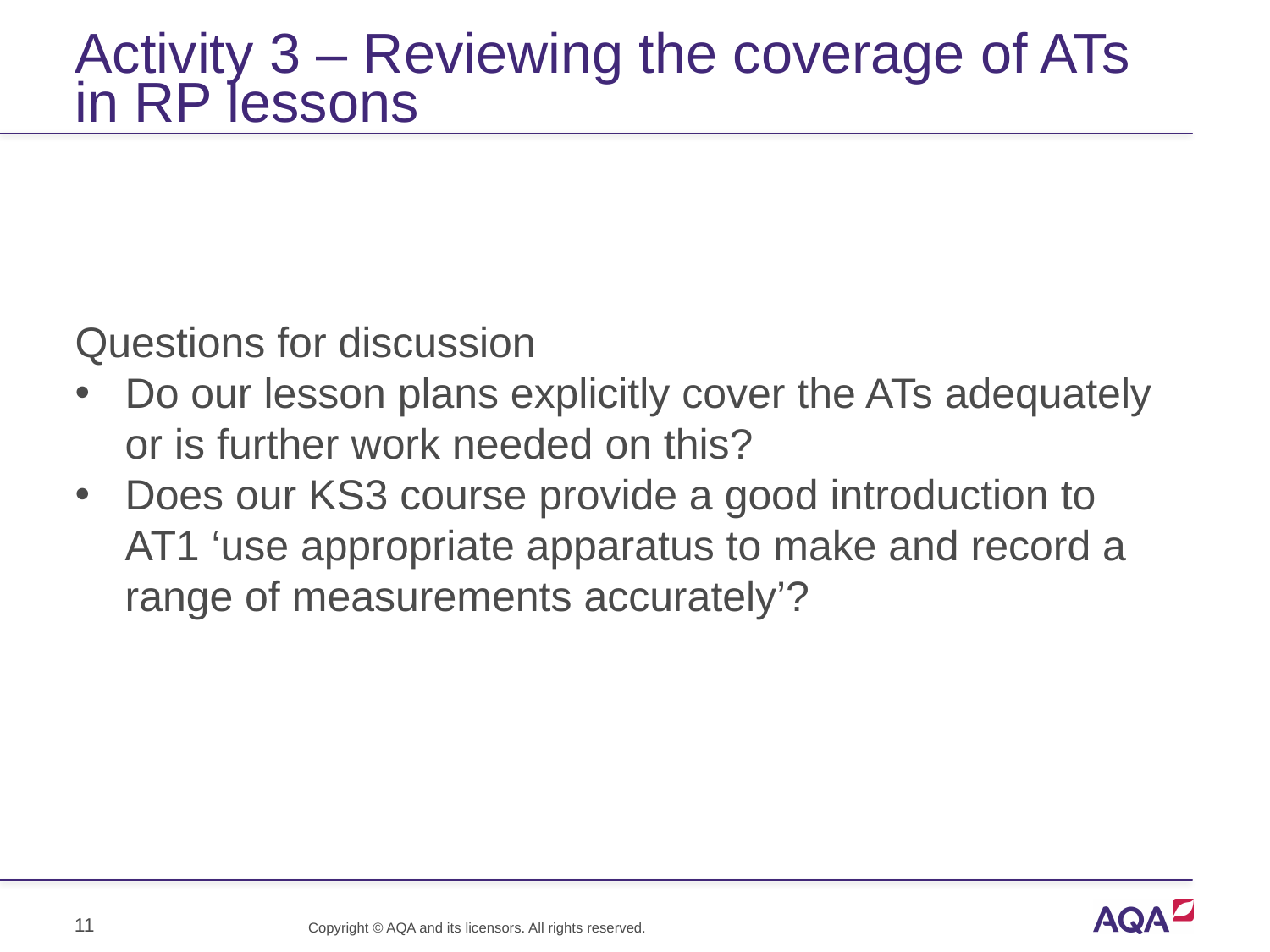

# Activity 3 – Reviewing the coverage of ATs in RP lessons
Questions for discussion
Do our lesson plans explicitly cover the ATs adequately or is further work needed on this?
Does our KS3 course provide a good introduction to AT1 ‘use appropriate apparatus to make and record a range of measurements accurately’?
11
Copyright © AQA and its licensors. All rights reserved.